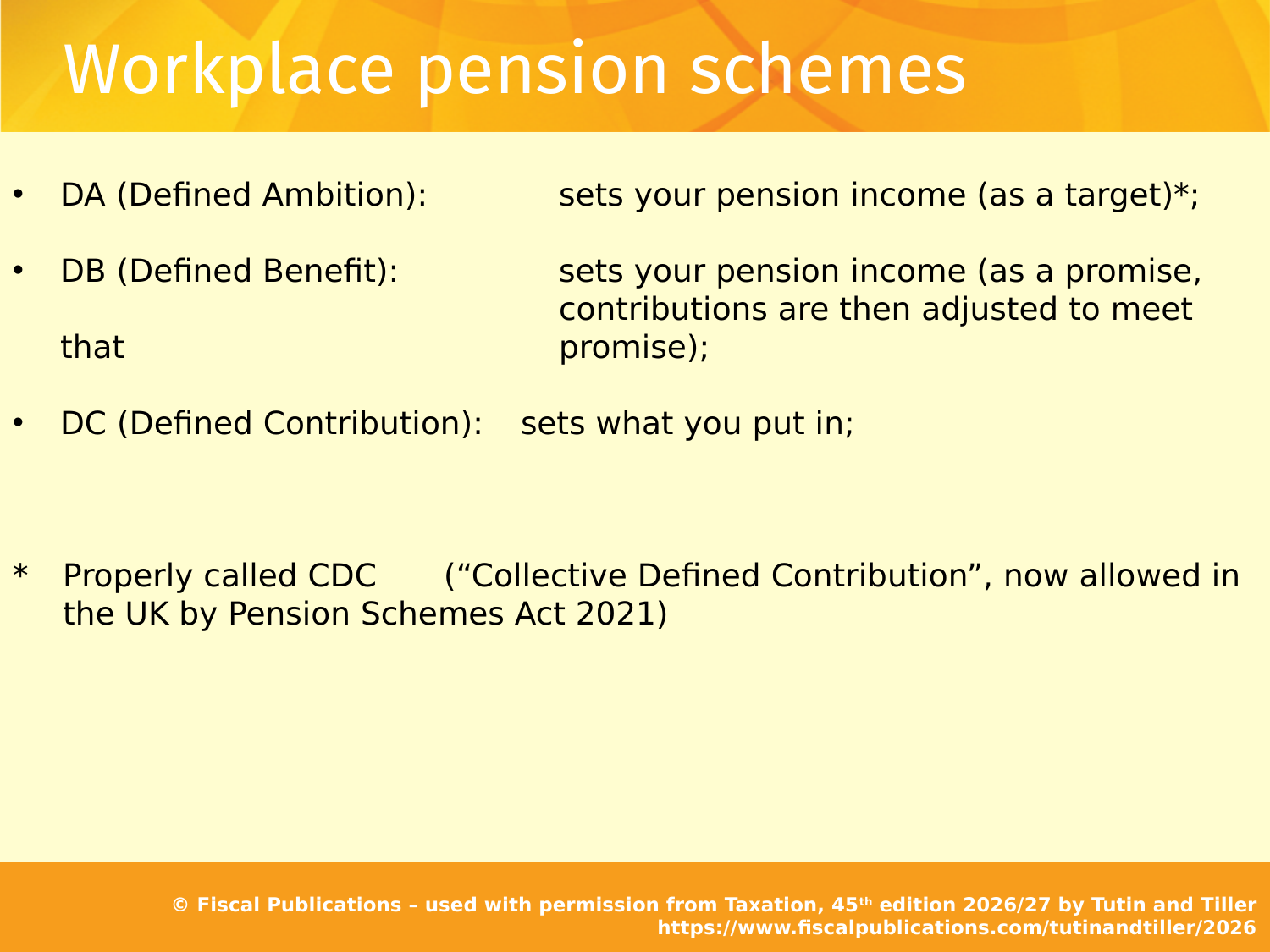

# Workplace pension schemes

DA (Defined Ambition): 		sets your pension income (as a target)*;

DB (Defined Benefit): 		sets your pension income (as a promise, 		contributions are then adjusted to meet that 		promise);

DC (Defined Contribution):	sets what you put in;

*	Properly called CDC 	(“Collective Defined Contribution”, now allowed in the UK by Pension Schemes Act 2021)